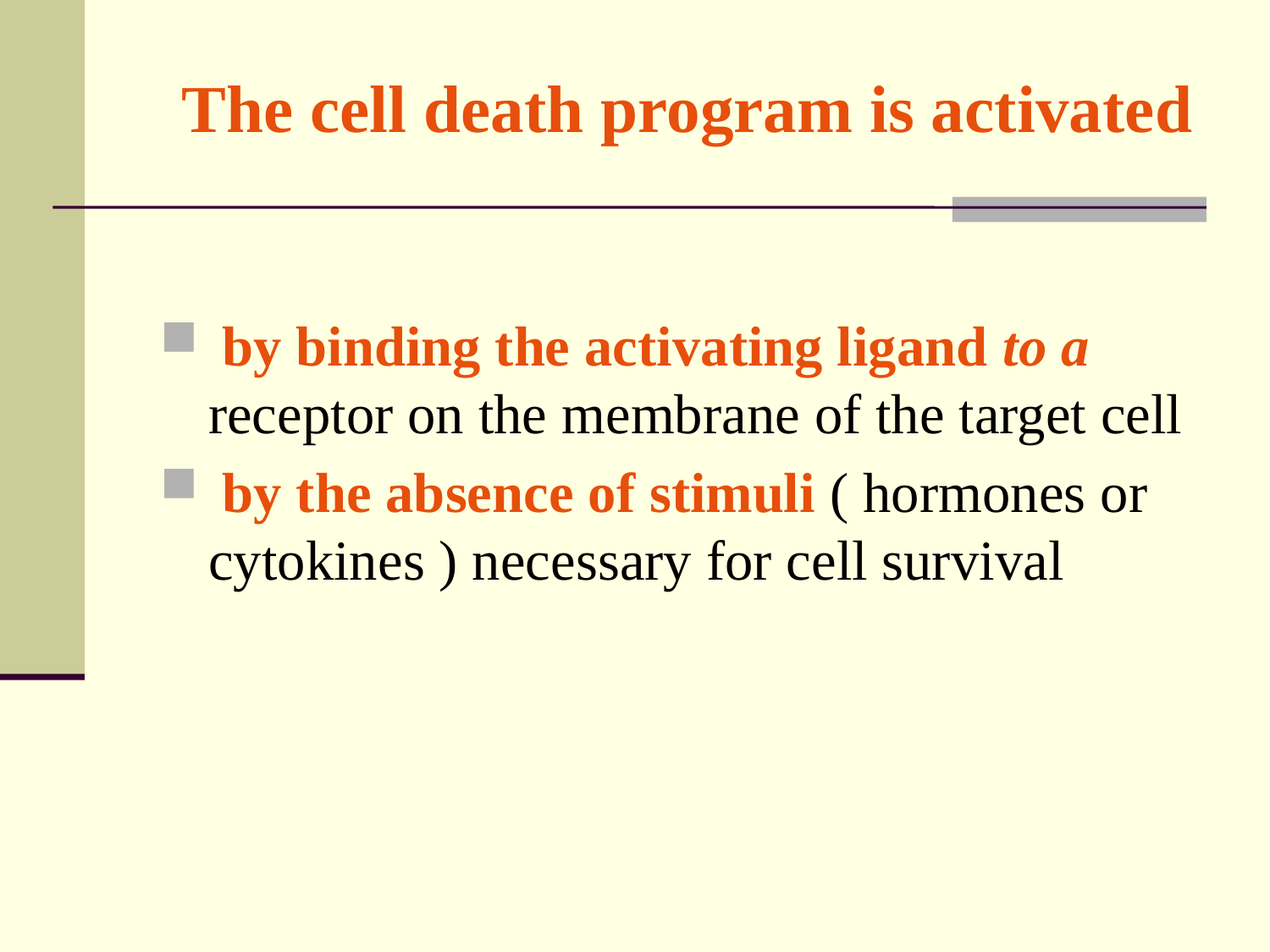

# The cell death program is activated

 by binding the activating ligand to a  receptor on the membrane of the target cell
 by the absence of stimuli ( hormones or cytokines ) necessary for cell survival